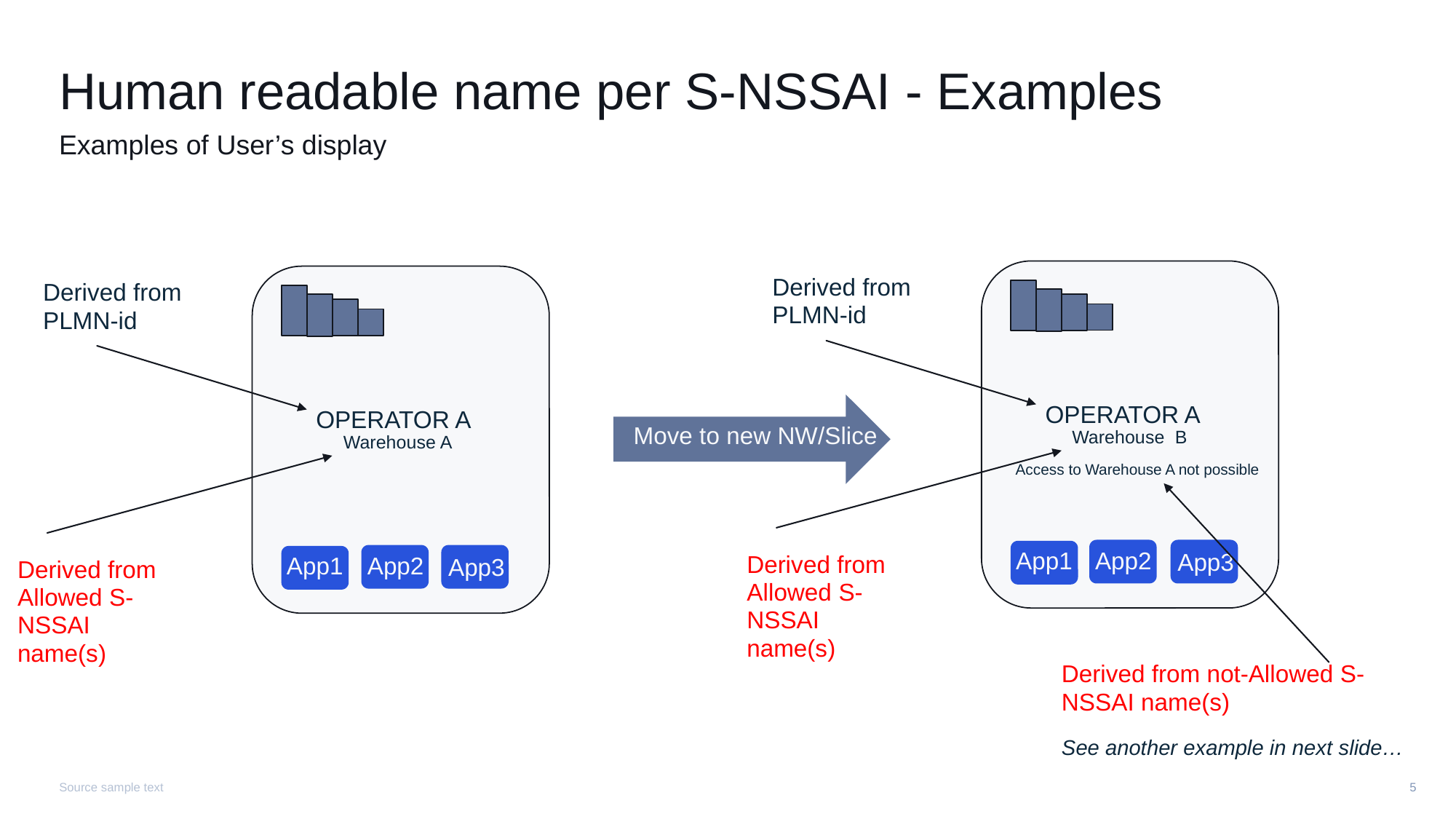

# Human readable name per S-NSSAI - Examples
Examples of User’s display

Derived from PLMN-id
Derived from PLMN-id

OPERATOR A
OPERATOR A
Move to new NW/Slice
Warehouse  B
Warehouse A
Access to Warehouse A not possible

App2
App1
App2
App3
Derived from Allowed S-NSSAI name(s)
App1
App2
App3
Derived from Allowed S-NSSAI name(s)
Derived from not-Allowed S-NSSAI name(s)
See another example in next slide…
Source sample text